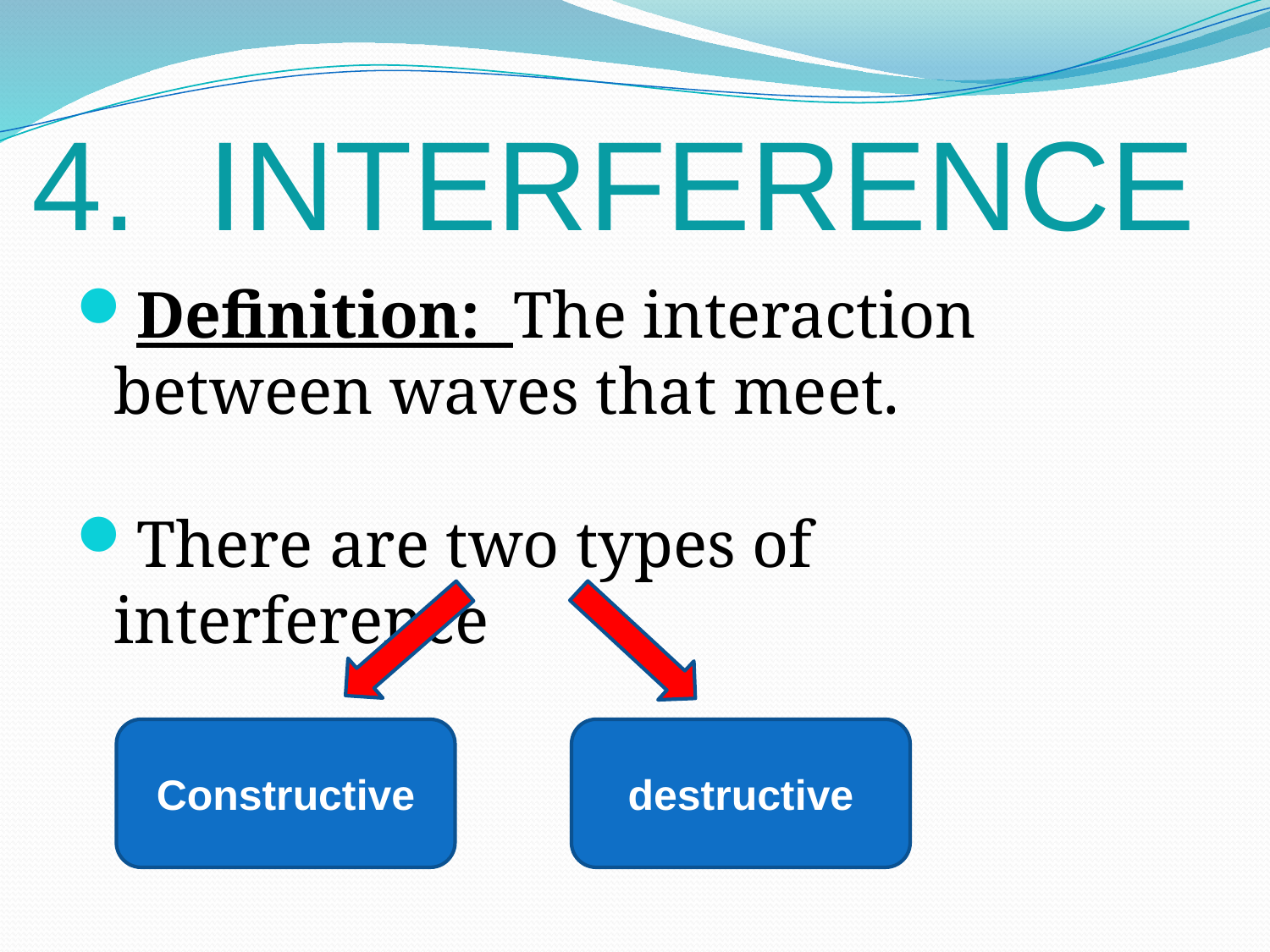

# 4.  INTERFERENCE
Definition:  The interaction between waves that meet.

There are two types of interference

Constructive
destructive